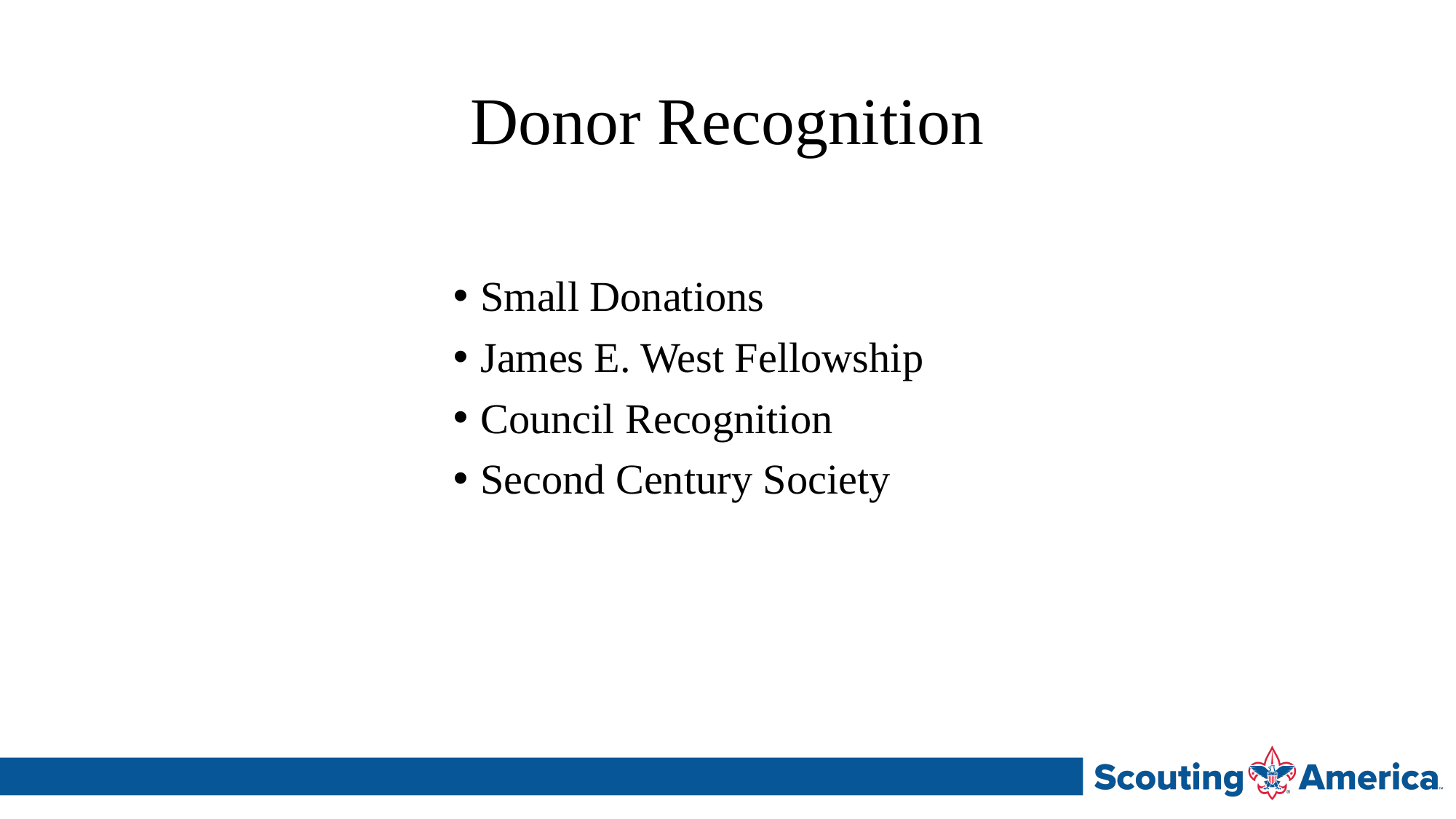

# Donor Recognition
Small Donations
James E. West Fellowship
Council Recognition
Second Century Society